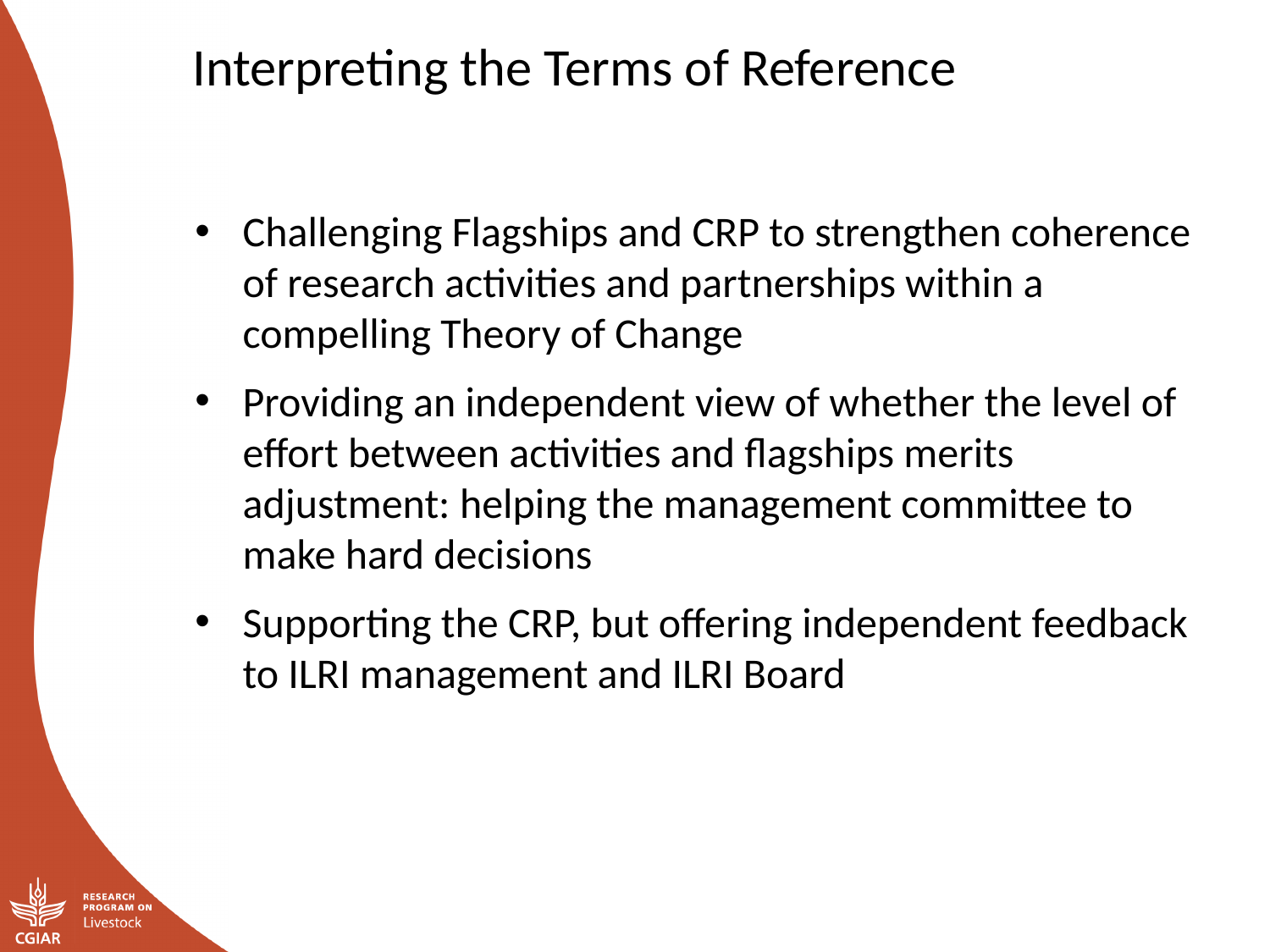

Interpreting the Terms of Reference
Challenging Flagships and CRP to strengthen coherence of research activities and partnerships within a compelling Theory of Change
Providing an independent view of whether the level of effort between activities and flagships merits adjustment: helping the management committee to make hard decisions
Supporting the CRP, but offering independent feedback to ILRI management and ILRI Board